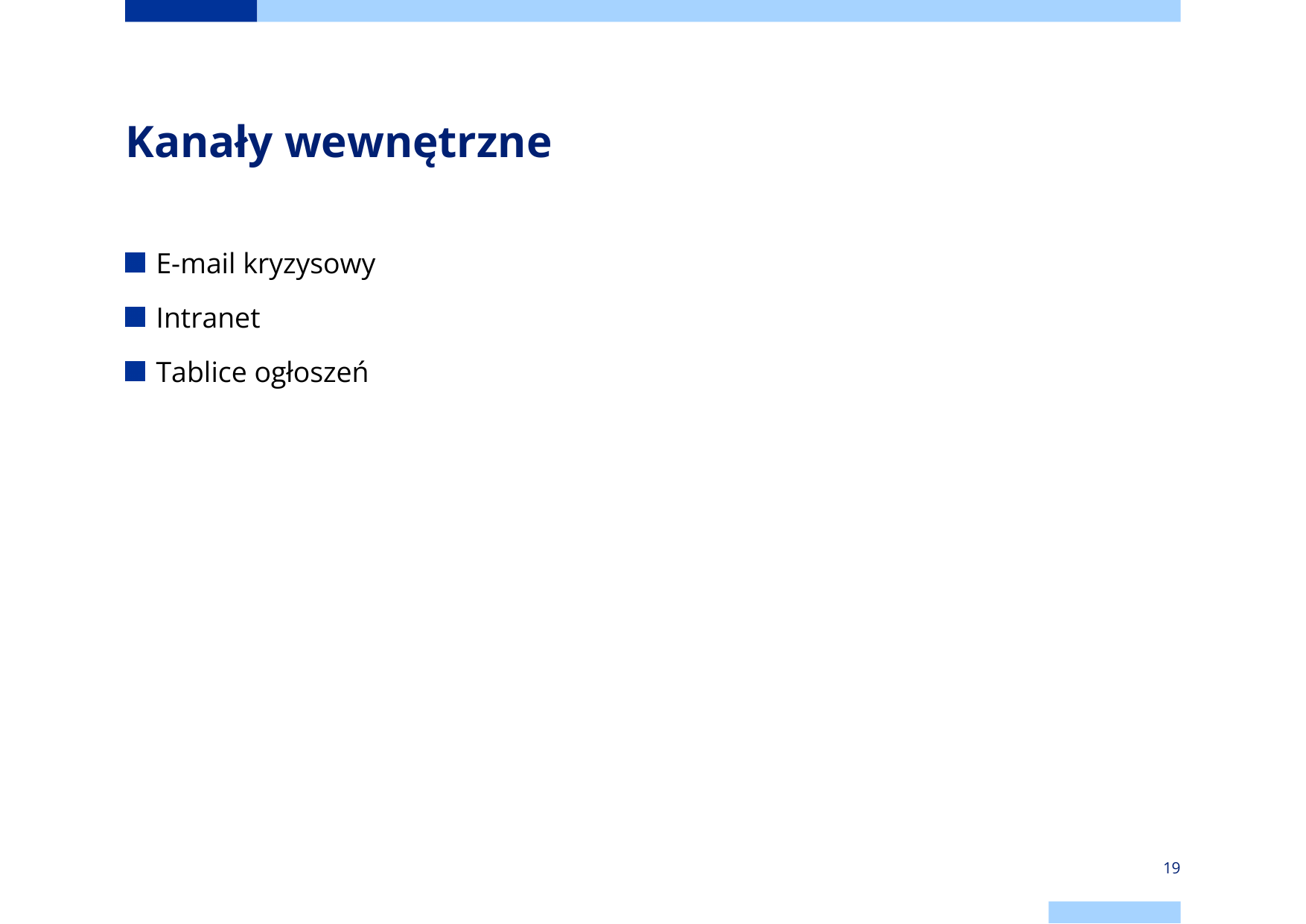

# Kanały wewnętrzne
E-mail kryzysowy
Intranet
Tablice ogłoszeń
19